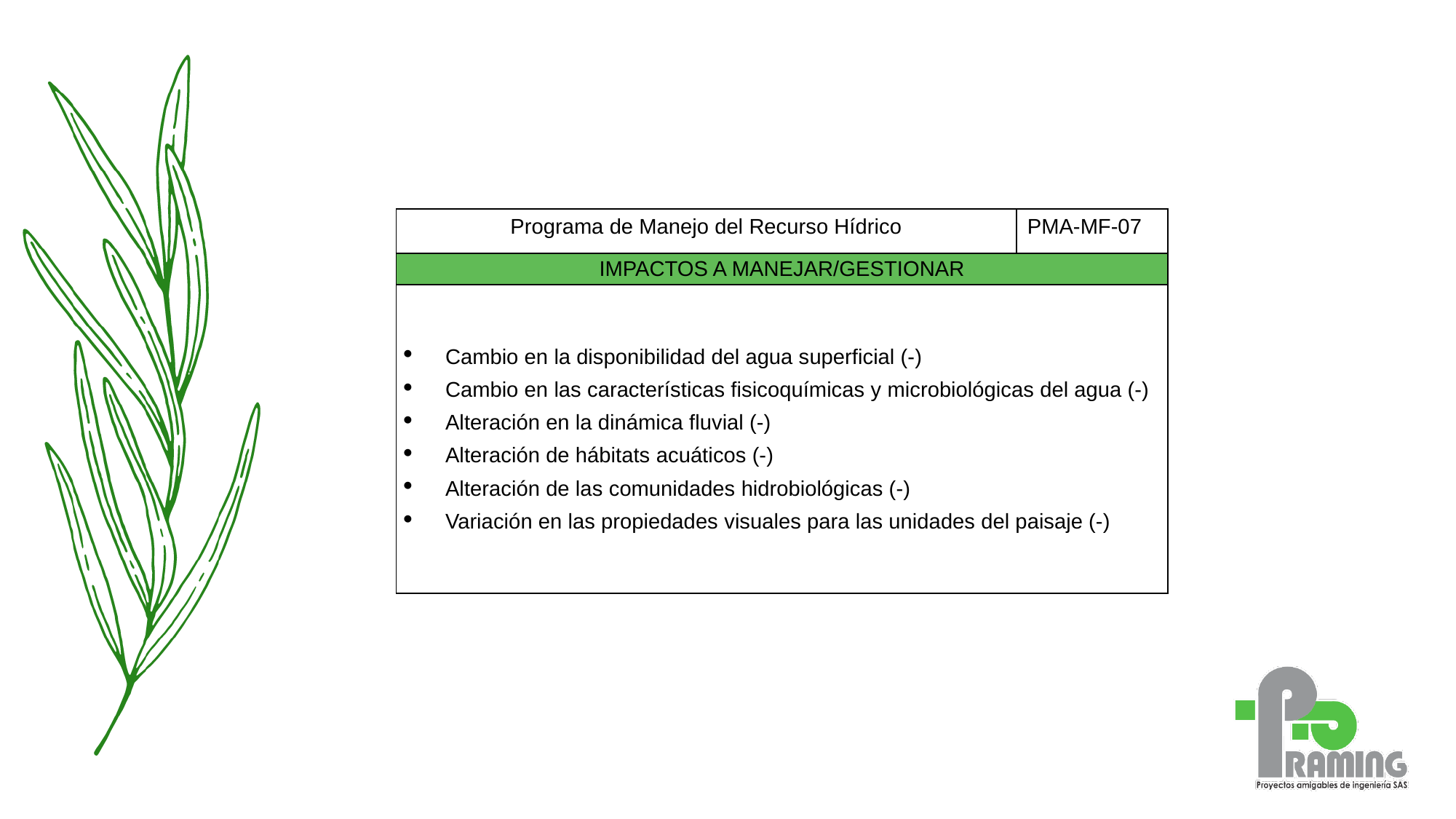

| Programa de Manejo del Recurso Hídrico | PMA-MF-07 |
| --- | --- |
| IMPACTOS A MANEJAR/GESTIONAR |
| --- |
| Cambio en la disponibilidad del agua superficial (-) Cambio en las características fisicoquímicas y microbiológicas del agua (-) Alteración en la dinámica fluvial (-) Alteración de hábitats acuáticos (-) Alteración de las comunidades hidrobiológicas (-) Variación en las propiedades visuales para las unidades del paisaje (-) |